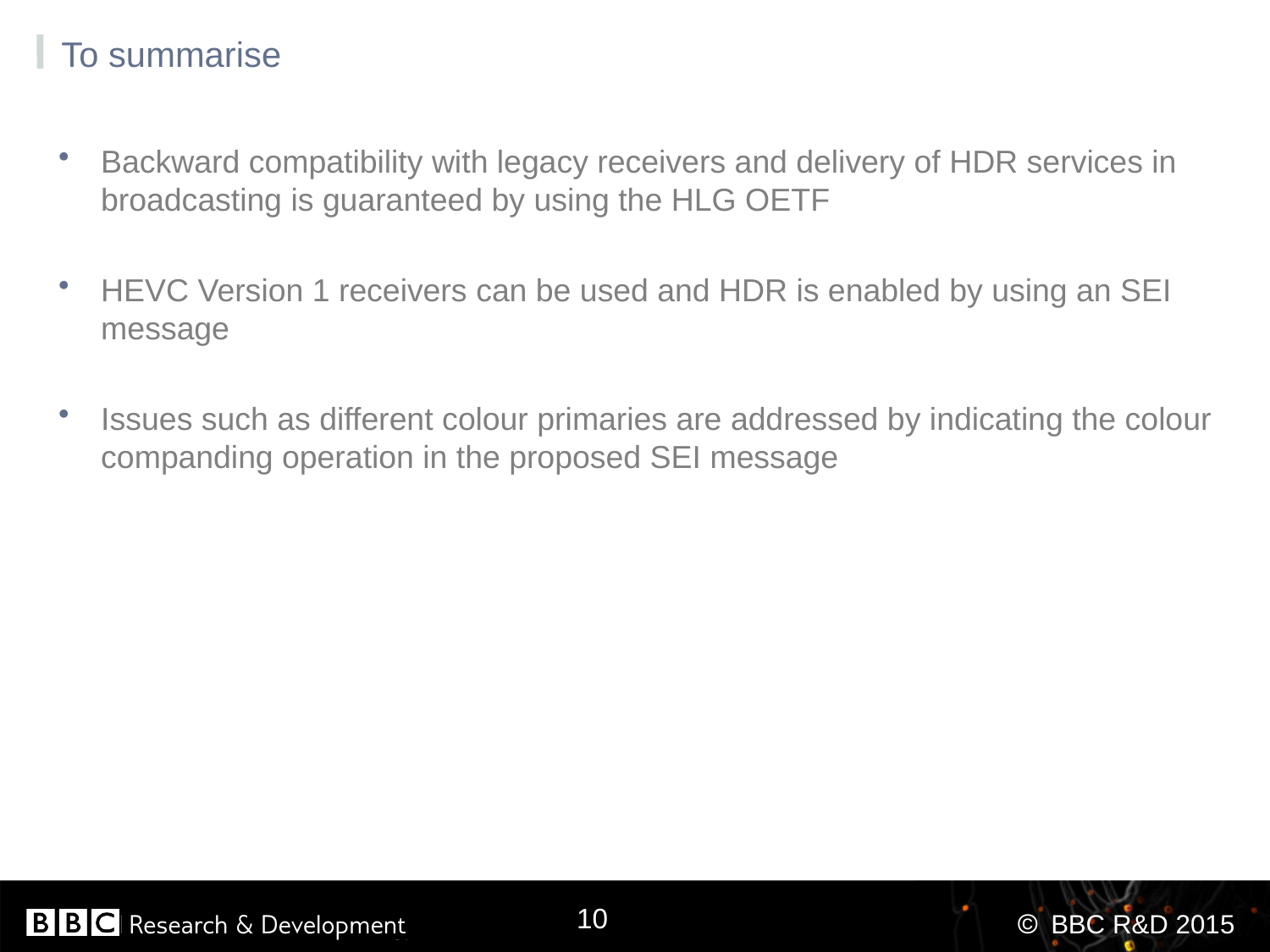

# To summarise
Backward compatibility with legacy receivers and delivery of HDR services in broadcasting is guaranteed by using the HLG OETF

HEVC Version 1 receivers can be used and HDR is enabled by using an SEI message

Issues such as different colour primaries are addressed by indicating the colour companding operation in the proposed SEI message